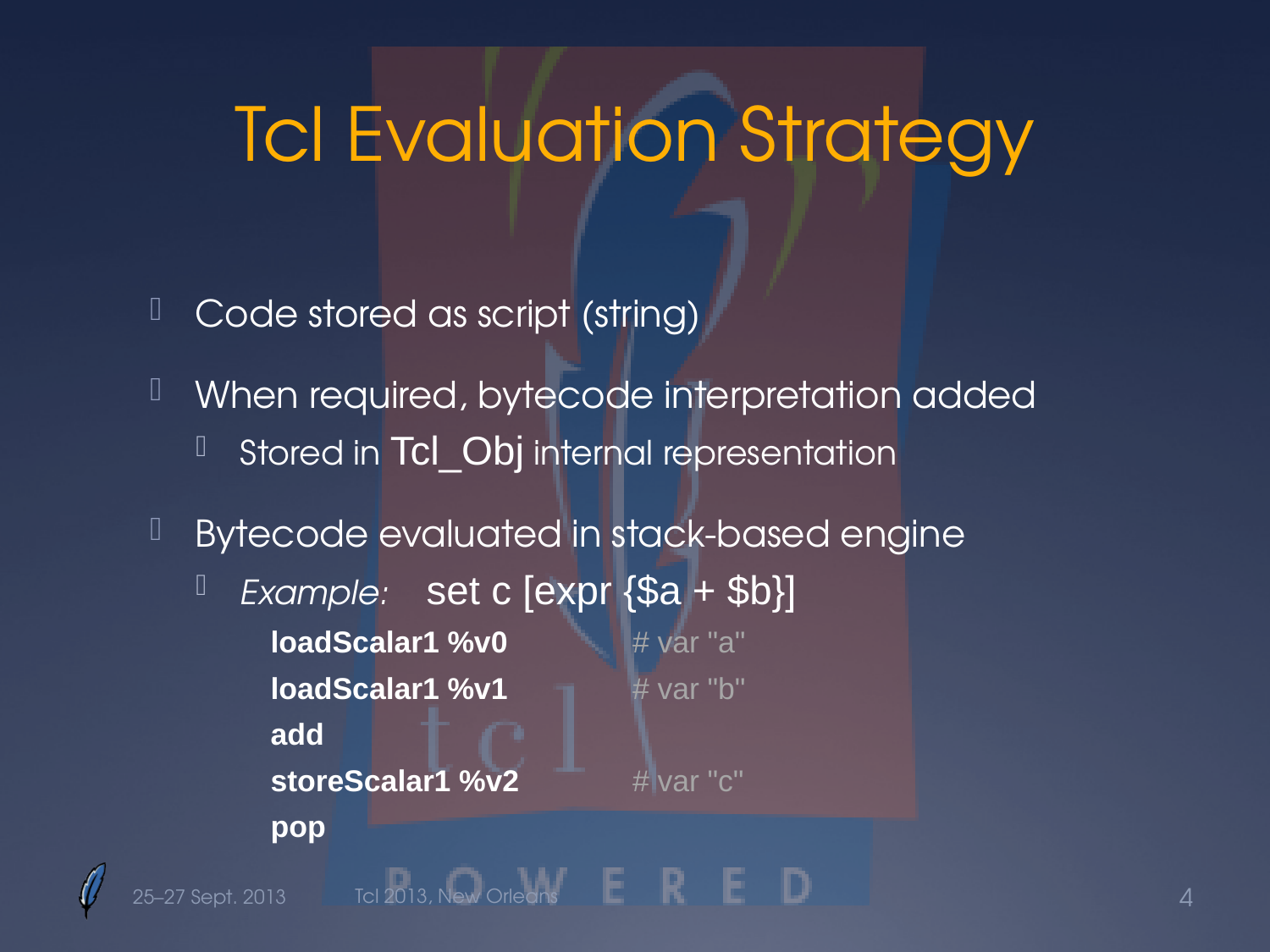

# Tcl Evaluation Strategy
Code stored as script (string)
When required, bytecode interpretation added
Stored in Tcl_Obj internal representation
Bytecode evaluated in stack-based engine
Example:    set c [expr {$a + $b}]
loadScalar1 %v0 	# var "a"
loadScalar1 %v1 	# var "b"
add
storeScalar1 %v2	# var "c"
pop
25–27 Sept. 2013
Tcl 2013, New Orleans
4